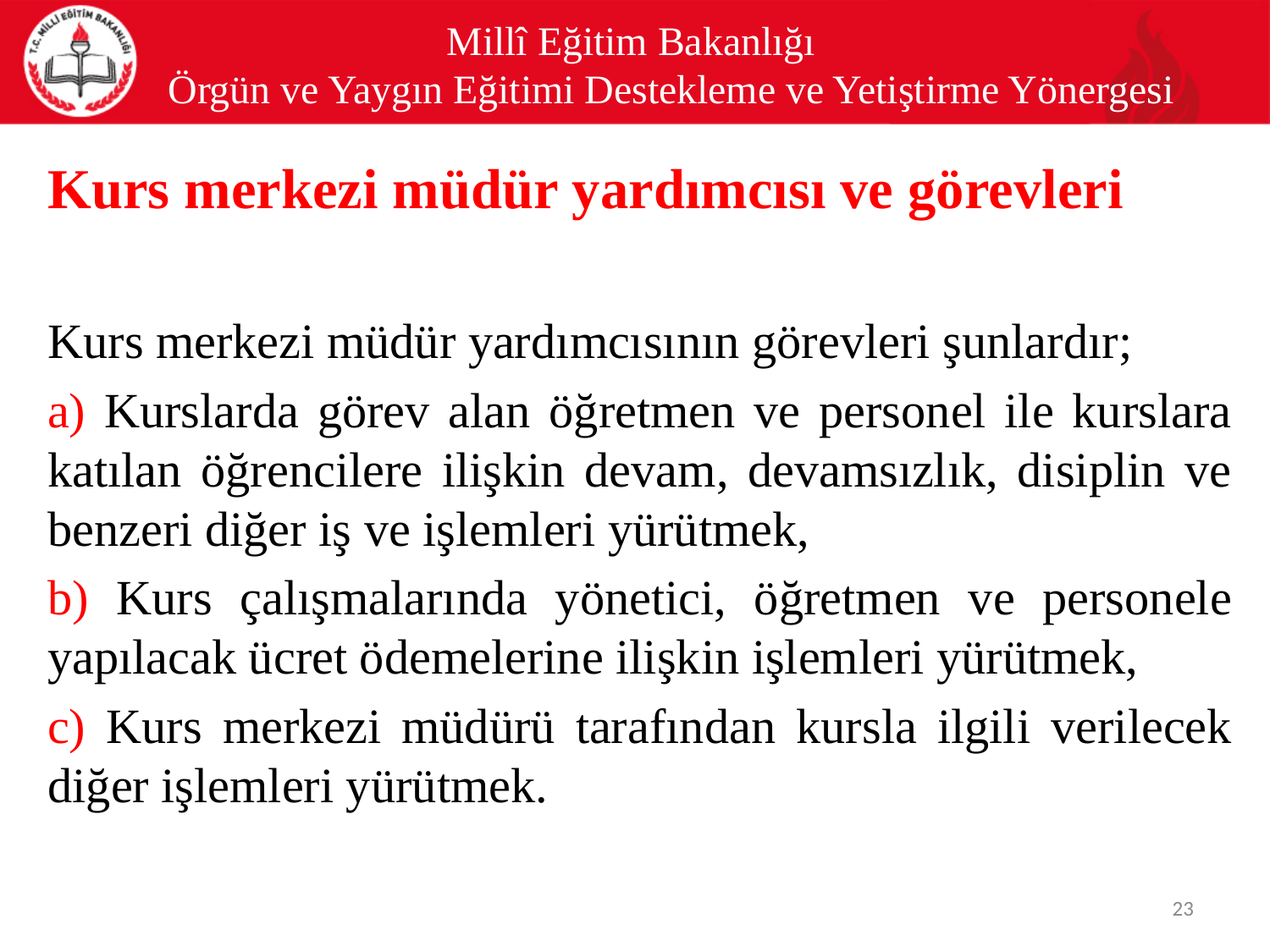

# Millî Eğitim Bakanlığı Örgün ve Yaygın Eğitimi Destekleme ve Yetiştirme Yönergesi
Kurs merkezi müdür yardımcısı ve görevleri

Kurs merkezi müdür yardımcısının görevleri şunlardır;
a) Kurslarda görev alan öğretmen ve personel ile kurslara katılan öğrencilere ilişkin devam, devamsızlık, disiplin ve benzeri diğer iş ve işlemleri yürütmek,
b) Kurs çalışmalarında yönetici, öğretmen ve personele yapılacak ücret ödemelerine ilişkin işlemleri yürütmek,
c) Kurs merkezi müdürü tarafından kursla ilgili verilecek diğer işlemleri yürütmek.

23